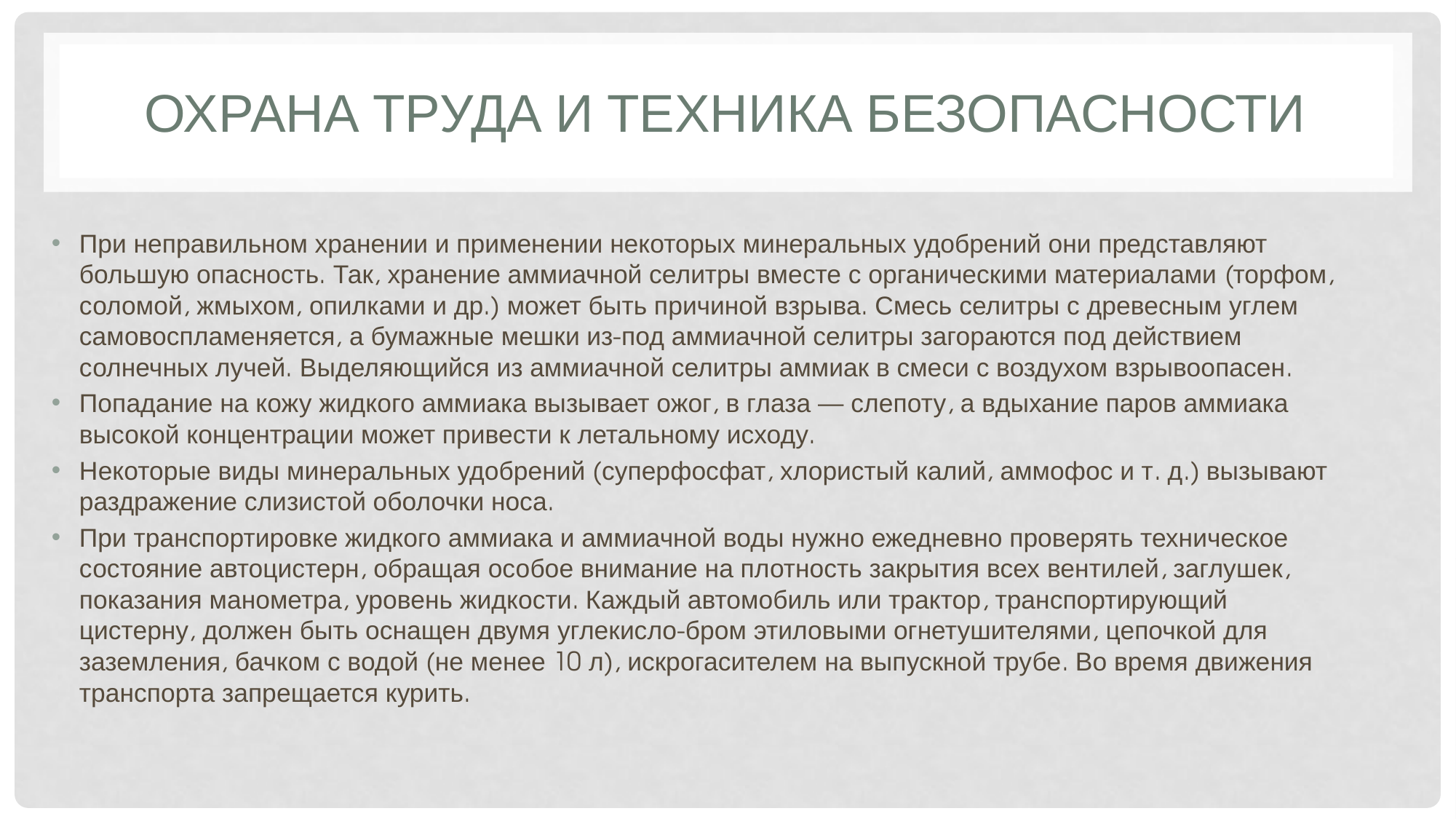

# Охрана труда и техника безопасности
При неправильном хранении и применении некоторых минеральных удобрений они представляют большую опасность. Так, хранение аммиачной селитры вместе с органическими материалами (торфом, соломой, жмыхом, опилками и др.) может быть причиной взрыва. Смесь селитры с древесным углем самовоспламеняется, а бумажные мешки из-под аммиачной селитры загораются под действием солнечных лучей. Выделяющийся из аммиачной селитры аммиак в смеси с воздухом взрывоопасен.
Попадание на кожу жидкого аммиака вызывает ожог, в глаза — слепоту, а вдыхание паров аммиака высокой концентрации может привести к летальному исходу.
Некоторые виды минеральных удобрений (суперфосфат, хлористый калий, аммофос и т. д.) вызывают раздражение слизистой оболочки носа.
При транспортировке жидкого аммиака и аммиачной воды нужно ежедневно проверять техническое состояние автоцистерн, обращая особое внимание на плотность закрытия всех вентилей, заглушек, показания манометра, уровень жидкости. Каждый автомобиль или трактор, транспортирующий цистерну, должен быть оснащен двумя углекисло-бром этиловыми огнетушителями, цепочкой для заземления, бачком с водой (не менее 10 л), искрогасителем на выпускной трубе. Во время движения транспорта запрещается курить.